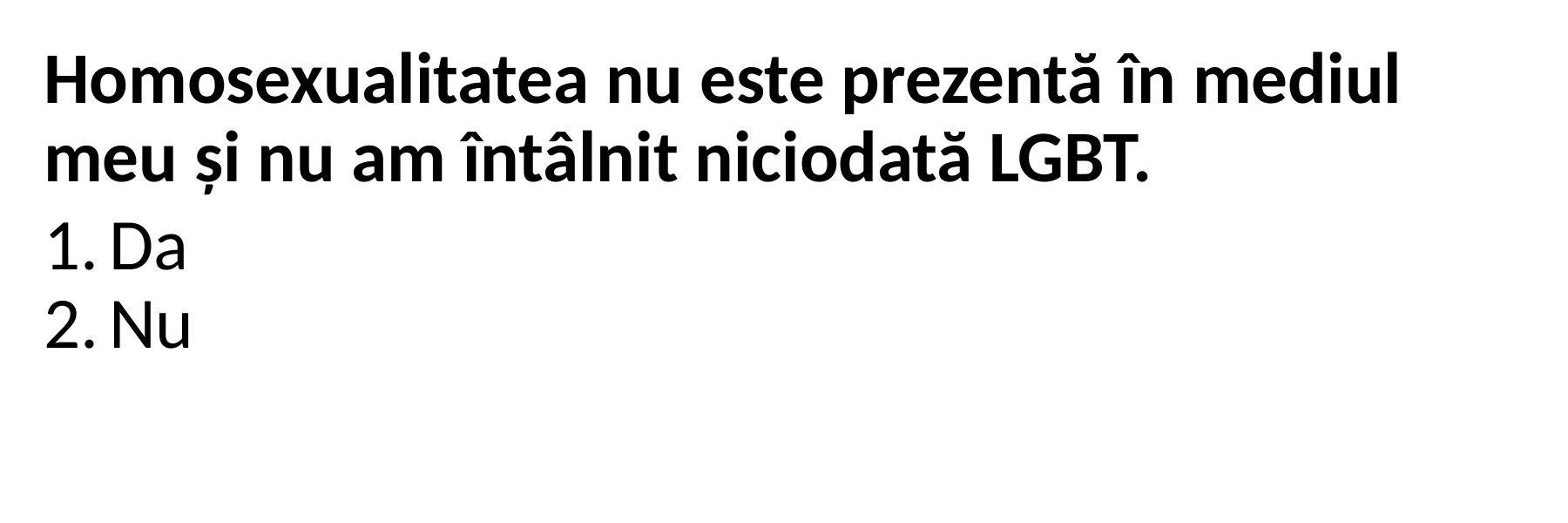

Homosexualitatea nu este prezentă în mediul meu și nu am întâlnit niciodată LGBT.
Da
Nu